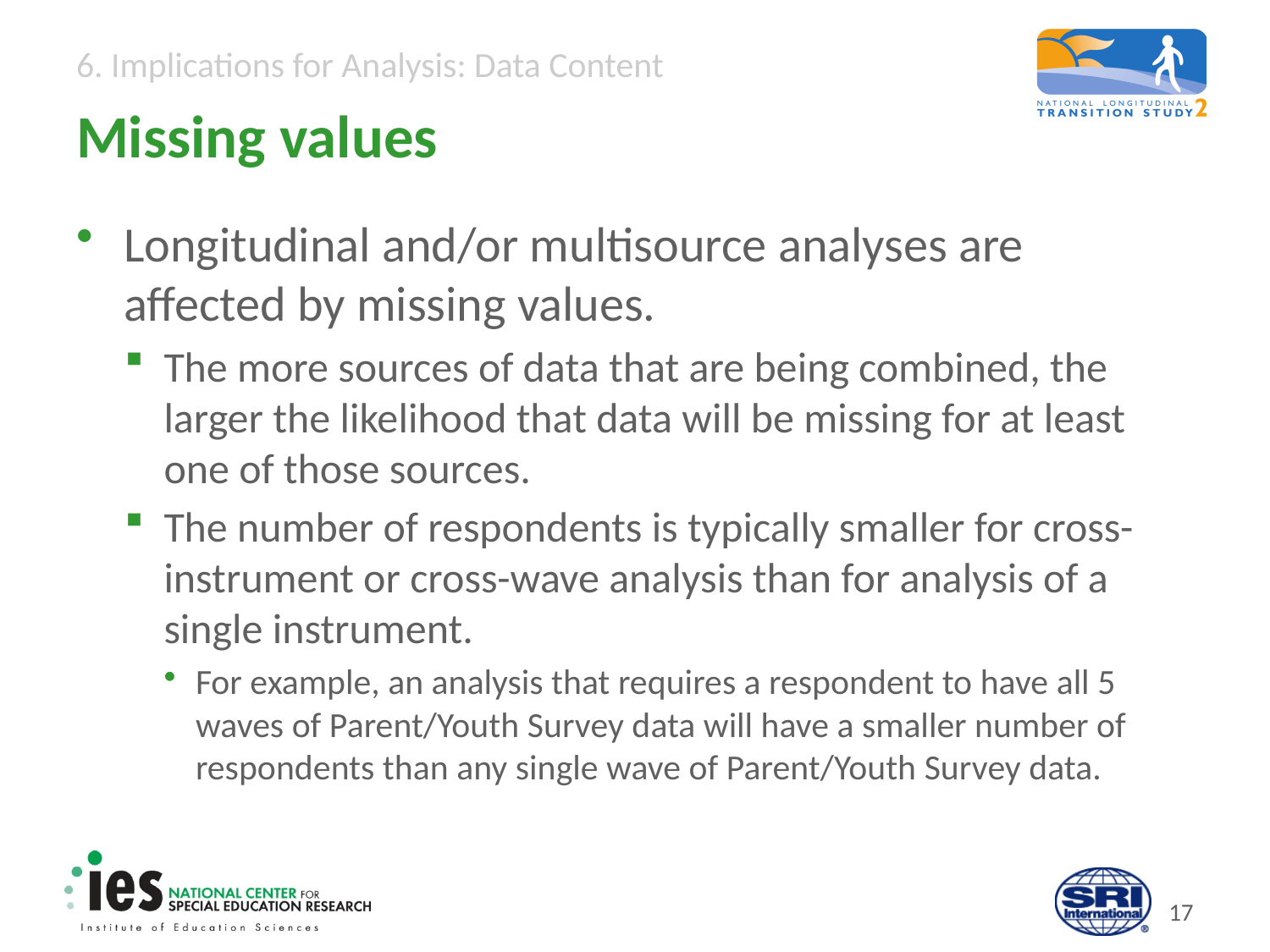

# Missing values
Longitudinal and/or multisource analyses are affected by missing values.
The more sources of data that are being combined, the larger the likelihood that data will be missing for at least one of those sources.
The number of respondents is typically smaller for cross-instrument or cross-wave analysis than for analysis of a single instrument.
For example, an analysis that requires a respondent to have all 5 waves of Parent/Youth Survey data will have a smaller number of respondents than any single wave of Parent/Youth Survey data.
17